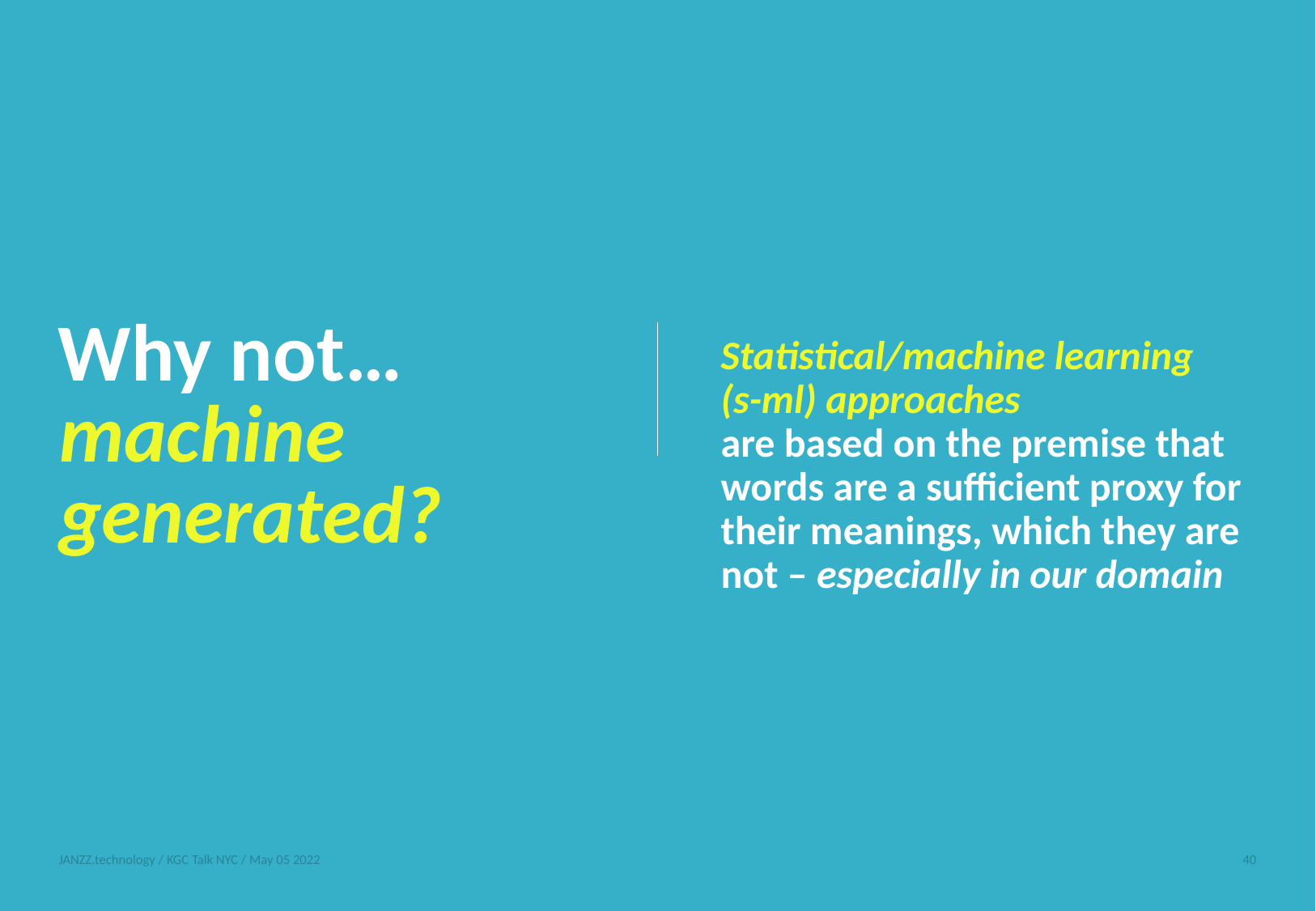

Why not…
Statistical/machine learning
(s-ml) approaches
are based on the premise that words are a sufficient proxy for their meanings, which they are not – especially in our domain
machine
generated?
JANZZ.technology / KGC Talk NYC / May 05 2022
40